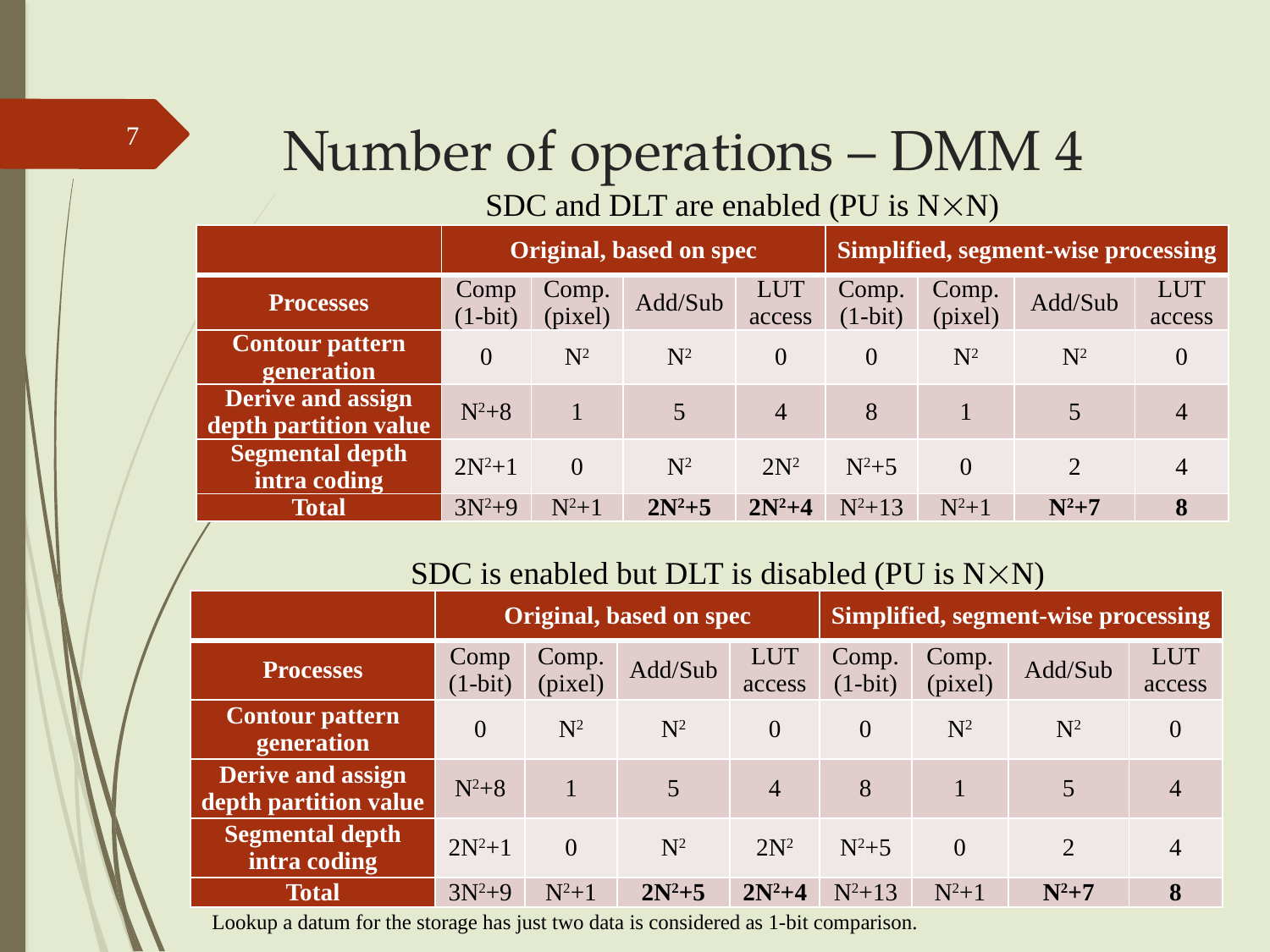

# Number of operations – DMM 4
7
SDC and DLT are enabled (PU is N×N)
|  | Original, based on spec |  |  |  | Simplified, segment-wise processing |  |  |  |
| --- | --- | --- | --- | --- | --- | --- | --- | --- |
| Processes | Comp (1-bit) | Comp. (pixel) | Add/Sub | LUT access | Comp. (1-bit) | Comp. (pixel) | Add/Sub | LUT access |
| Contour pattern generation | 0 | N2 | N2 | 0 | 0 | N2 | N2 | 0 |
| Derive and assign depth partition value | N2+8 | 1 | 5 | 4 | 8 | 1 | 5 | 4 |
| Segmental depth intra coding | 2N2+1 | 0 | N2 | 2N2 | N2+5 | 0 | 2 | 4 |
| Total | 3N2+9 | N2+1 | 2N2+5 | 2N2+4 | N2+13 | N2+1 | N2+7 | 8 |
SDC is enabled but DLT is disabled (PU is N×N)
|  | Original, based on spec |  |  |  | Simplified, segment-wise processing |  |  |  |
| --- | --- | --- | --- | --- | --- | --- | --- | --- |
| Processes | Comp (1-bit) | Comp. (pixel) | Add/Sub | LUT access | Comp. (1-bit) | Comp. (pixel) | Add/Sub | LUT access |
| Contour pattern generation | 0 | N2 | N2 | 0 | 0 | N2 | N2 | 0 |
| Derive and assign depth partition value | N2+8 | 1 | 5 | 4 | 8 | 1 | 5 | 4 |
| Segmental depth intra coding | 2N2+1 | 0 | N2 | 2N2 | N2+5 | 0 | 2 | 4 |
| Total | 3N2+9 | N2+1 | 2N2+5 | 2N2+4 | N2+13 | N2+1 | N2+7 | 8 |
2014/7/4
C.-F. Chen/NCKU                                      JCT3V-I0069
Lookup a datum for the storage has just two data is considered as 1-bit comparison.